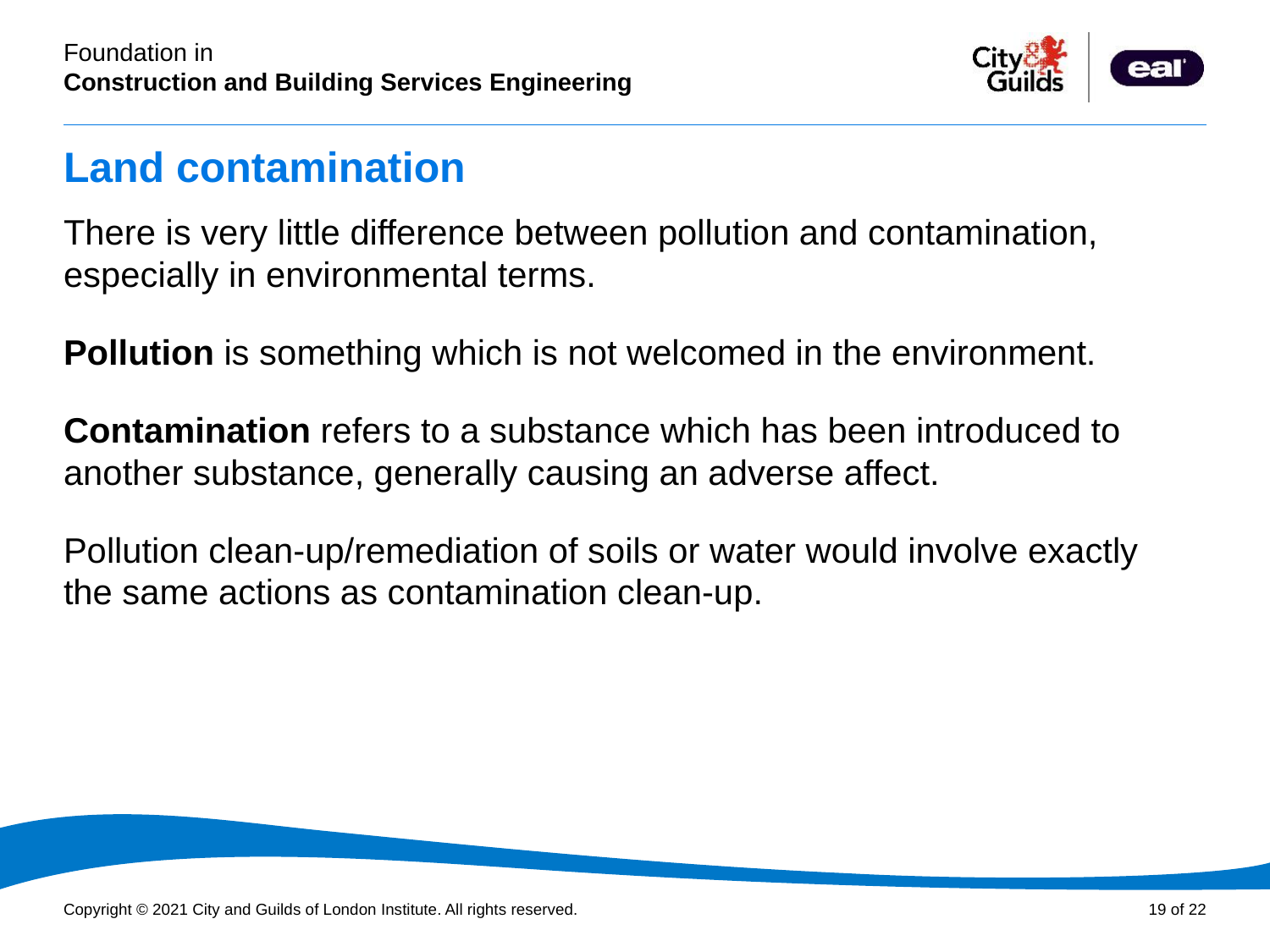

# Land contamination
There is very little difference between pollution and contamination, especially in environmental terms.
Pollution is something which is not welcomed in the environment.
Contamination refers to a substance which has been introduced to another substance, generally causing an adverse affect.
Pollution clean-up/remediation of soils or water would involve exactly the same actions as contamination clean-up.